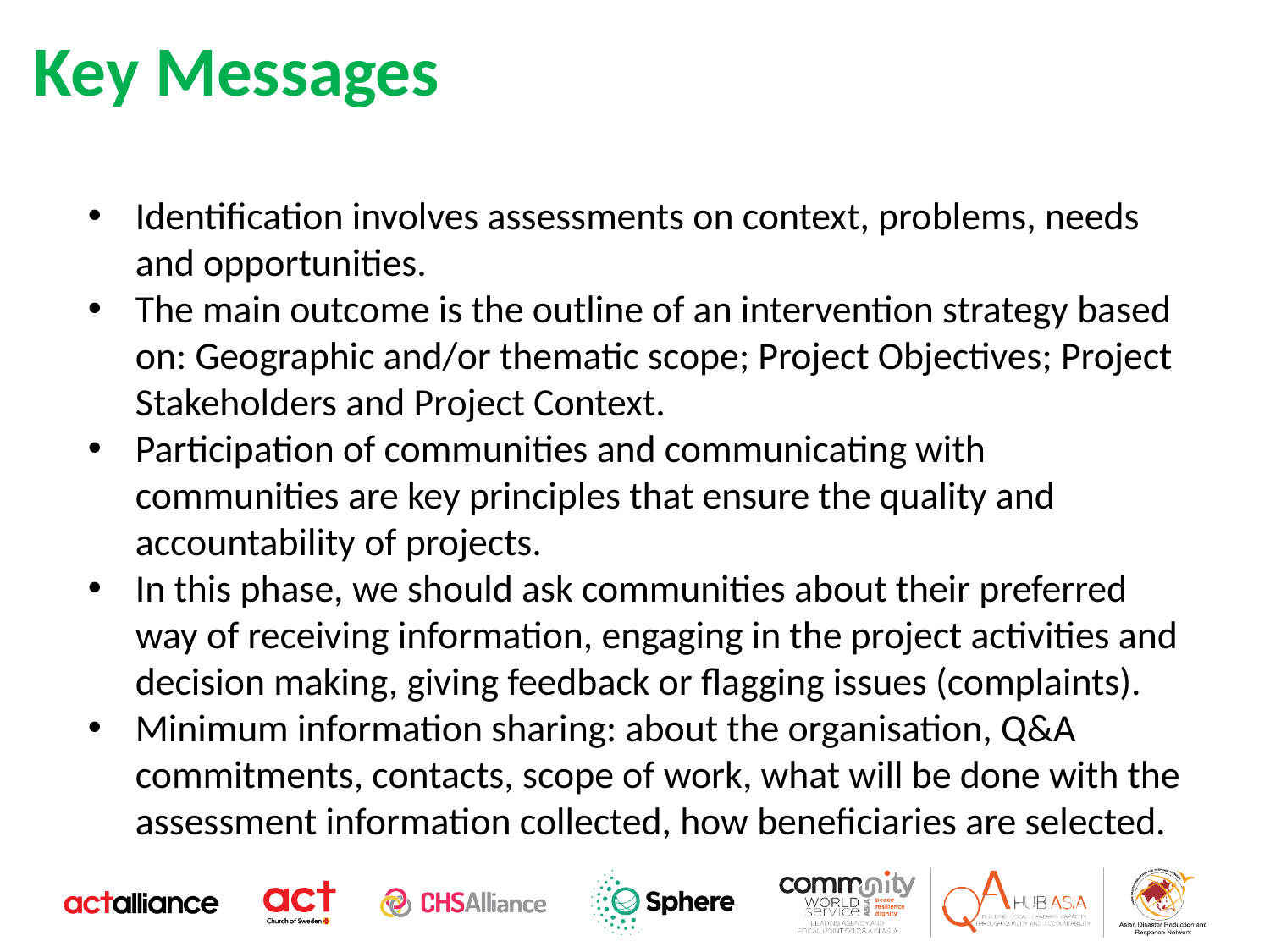

Key Messages
Identification involves assessments on context, problems, needs and opportunities.
The main outcome is the outline of an intervention strategy based on: Geographic and/or thematic scope; Project Objectives; Project Stakeholders and Project Context.
Participation of communities and communicating with communities are key principles that ensure the quality and accountability of projects.
In this phase, we should ask communities about their preferred way of receiving information, engaging in the project activities and decision making, giving feedback or flagging issues (complaints).
Minimum information sharing: about the organisation, Q&A commitments, contacts, scope of work, what will be done with the assessment information collected, how beneficiaries are selected.